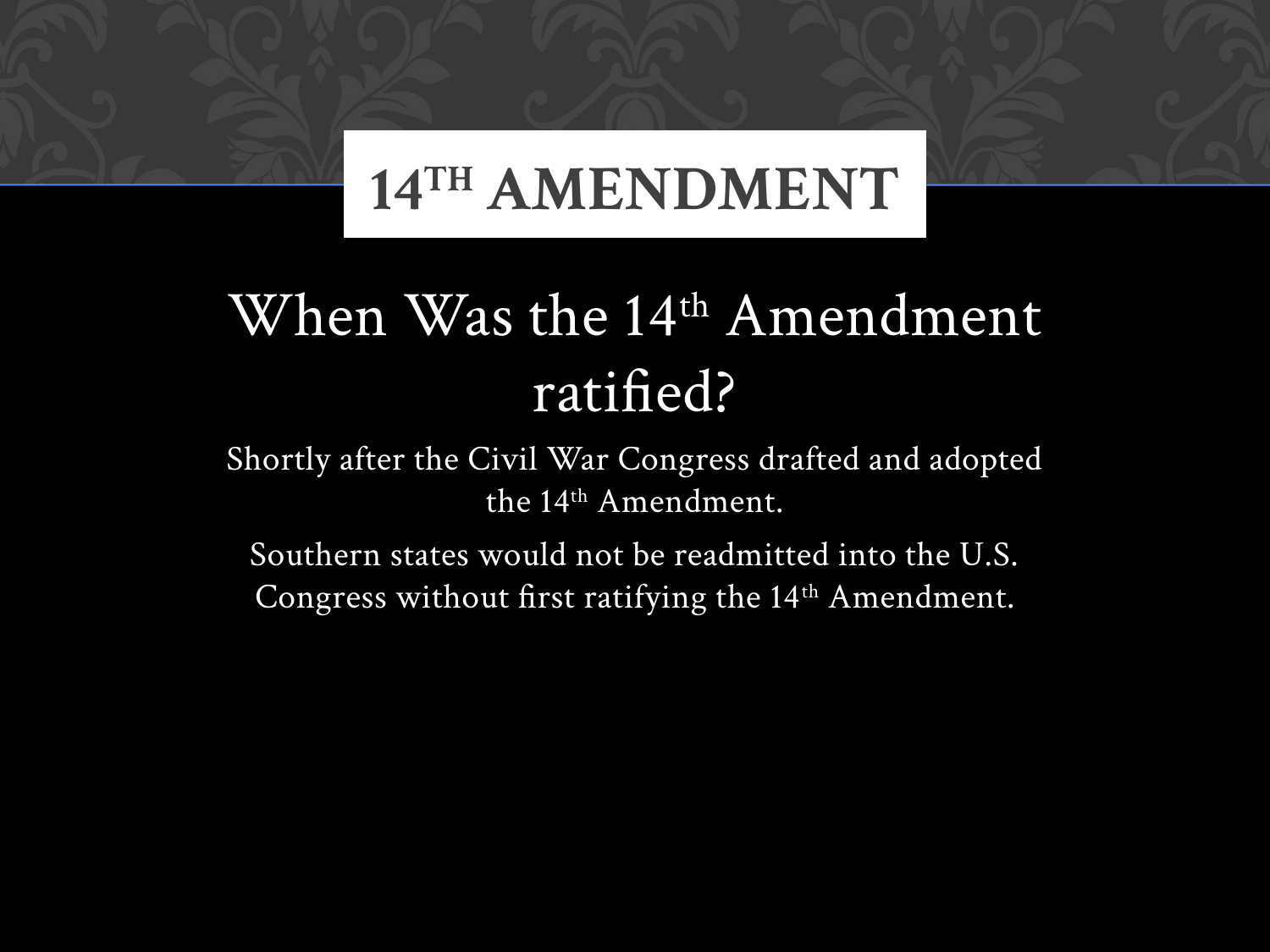

# 14th Amendment
When Was the 14th Amendment ratified?
Shortly after the Civil War Congress drafted and adopted the 14th Amendment.
Southern states would not be readmitted into the U.S. Congress without first ratifying the 14th Amendment.